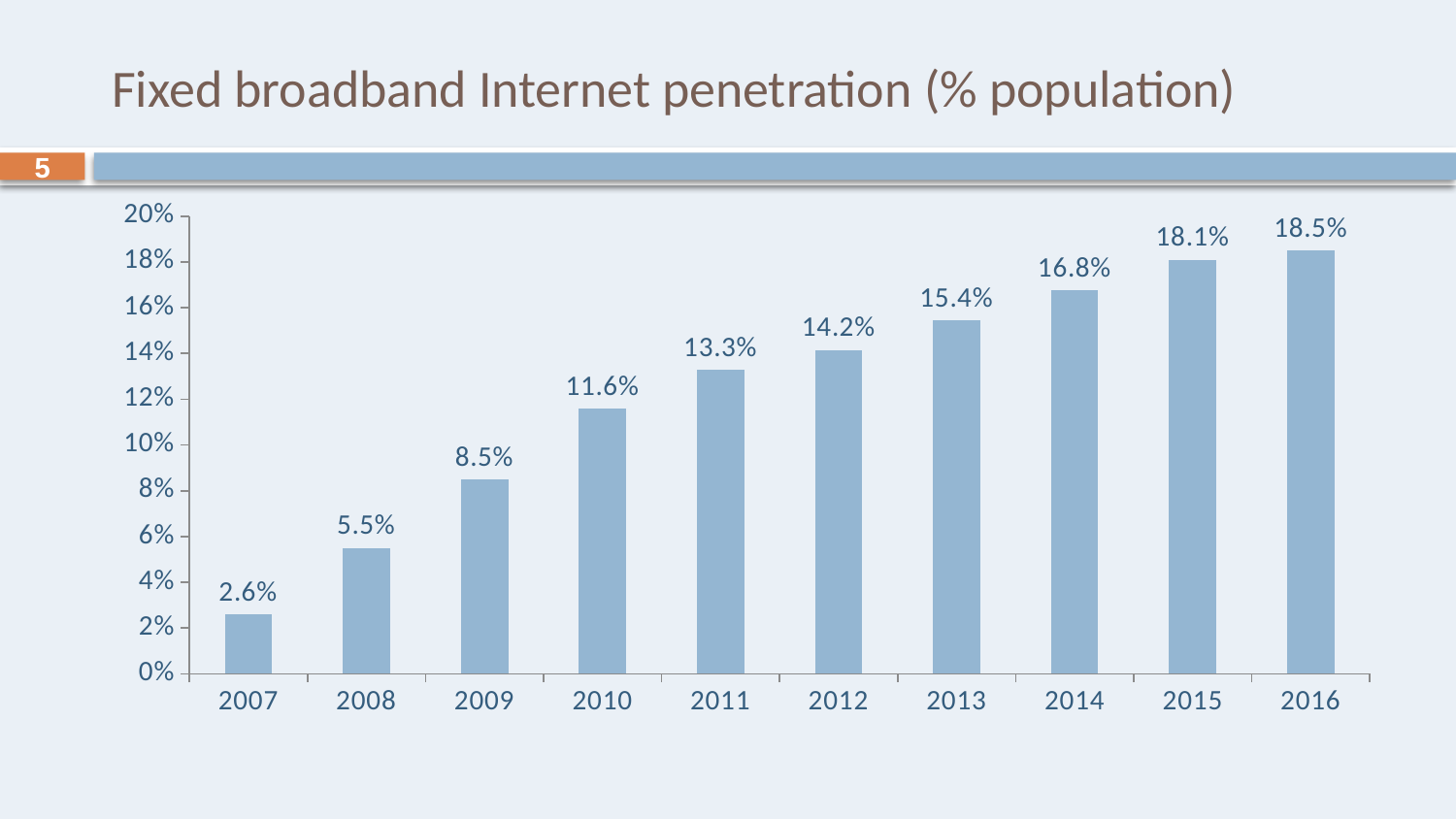

# Fixed broadband Internet penetration (% population)
5

### Chart

| Category |  |
|---|---|
| 2007 | 0.026 |
| 2008 | 0.055000000000000014 |
| 2009 | 0.085 |
| 2010 | 0.11600000000000002 |
| 2011 | 0.133 |
| 2012 | 0.14155466921708487 |
| 2013 | 0.15438148860779113 |
| 2014 | 0.16751313245025654 |
| 2015 | 0.18100000000000013 |
| 2016 | 0.18500000000000014 |